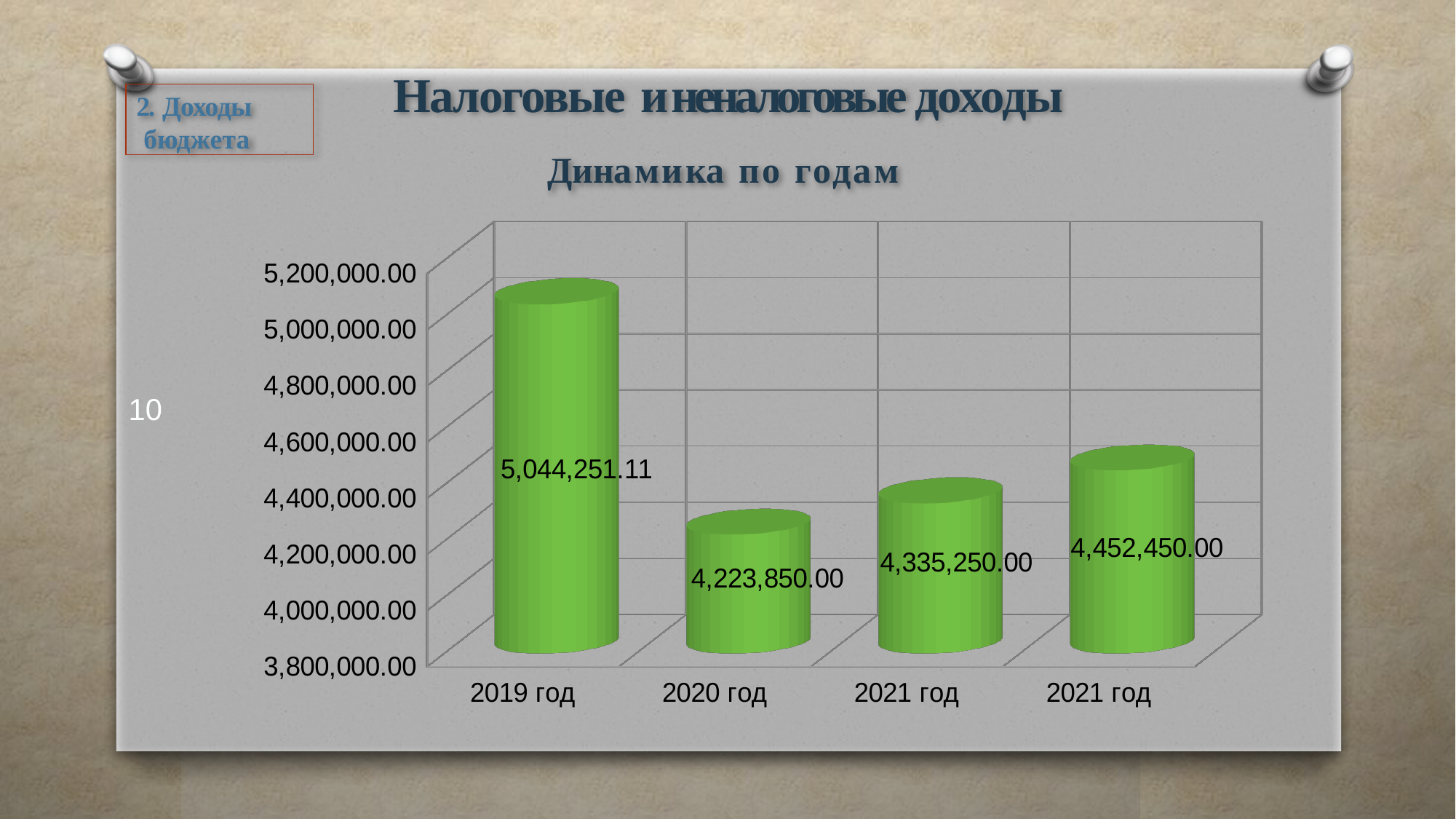

# Налоговые  и неналоговые доходы
2. Доходы  бюджета
Динамика по годам

[unsupported chart]

10